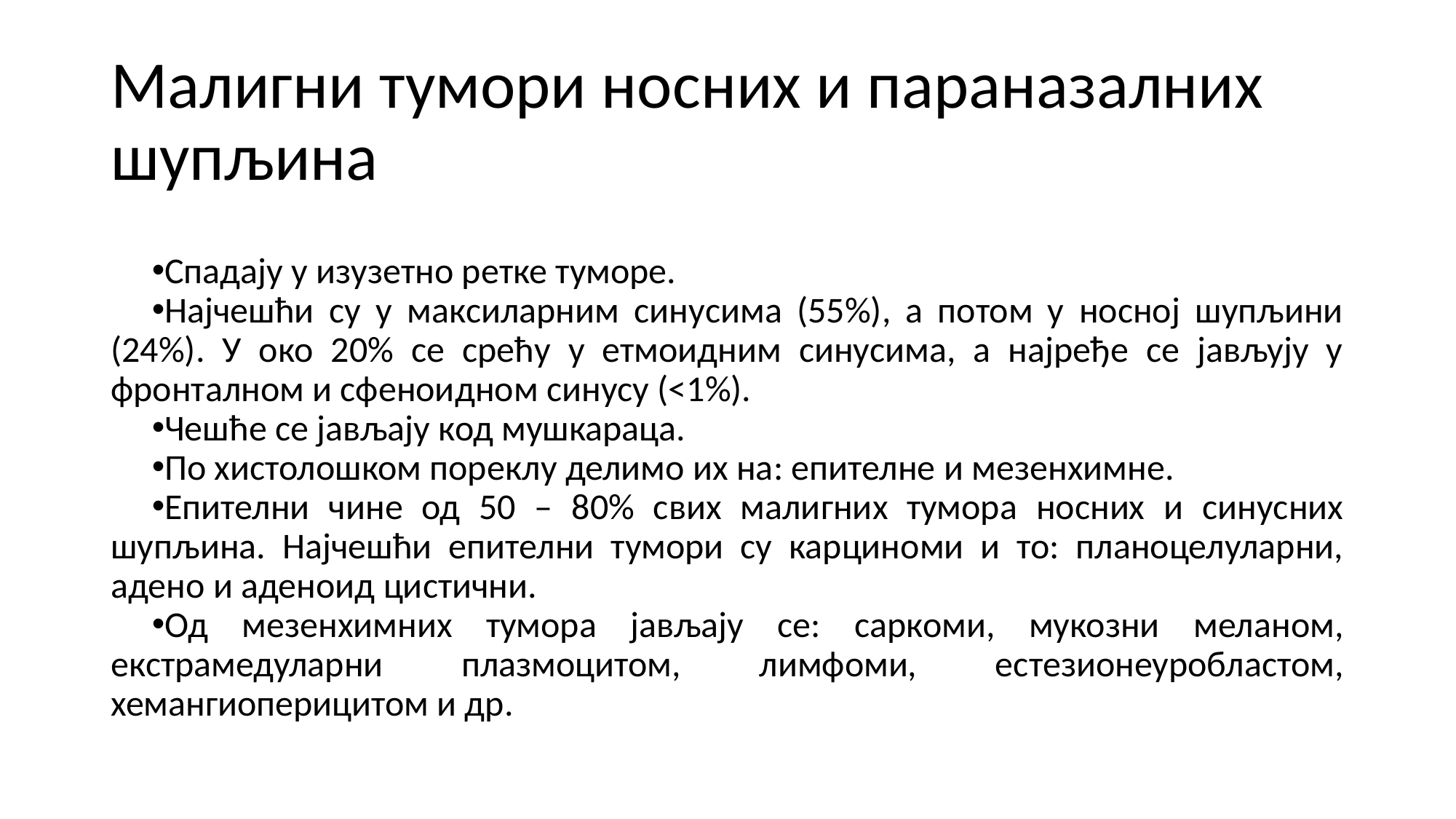

# Малигни тумори носних и параназалних шупљина
Спадају у изузетно ретке туморе.
Најчешћи су у максиларним синусима (55%), а потом у носној шупљини (24%). У око 20% се срећу у етмоидним синусима, а најређе се јављују у фронталном и сфеноидном синусу (<1%).
Чешће се јављају код мушкараца.
По хистолошком пореклу делимо их на: епителне и мезенхимне.
Епителни чине од 50 – 80% свих малигних тумора носних и синусних шупљина. Најчешћи епителни тумори су карциноми и то: планоцелуларни, адено и аденоид цистични.
Од мезенхимних тумора јављају се: саркоми, мукозни меланом, екстрамедуларни плазмоцитом, лимфоми, естезионеуробластом, хемангиоперицитом и др.